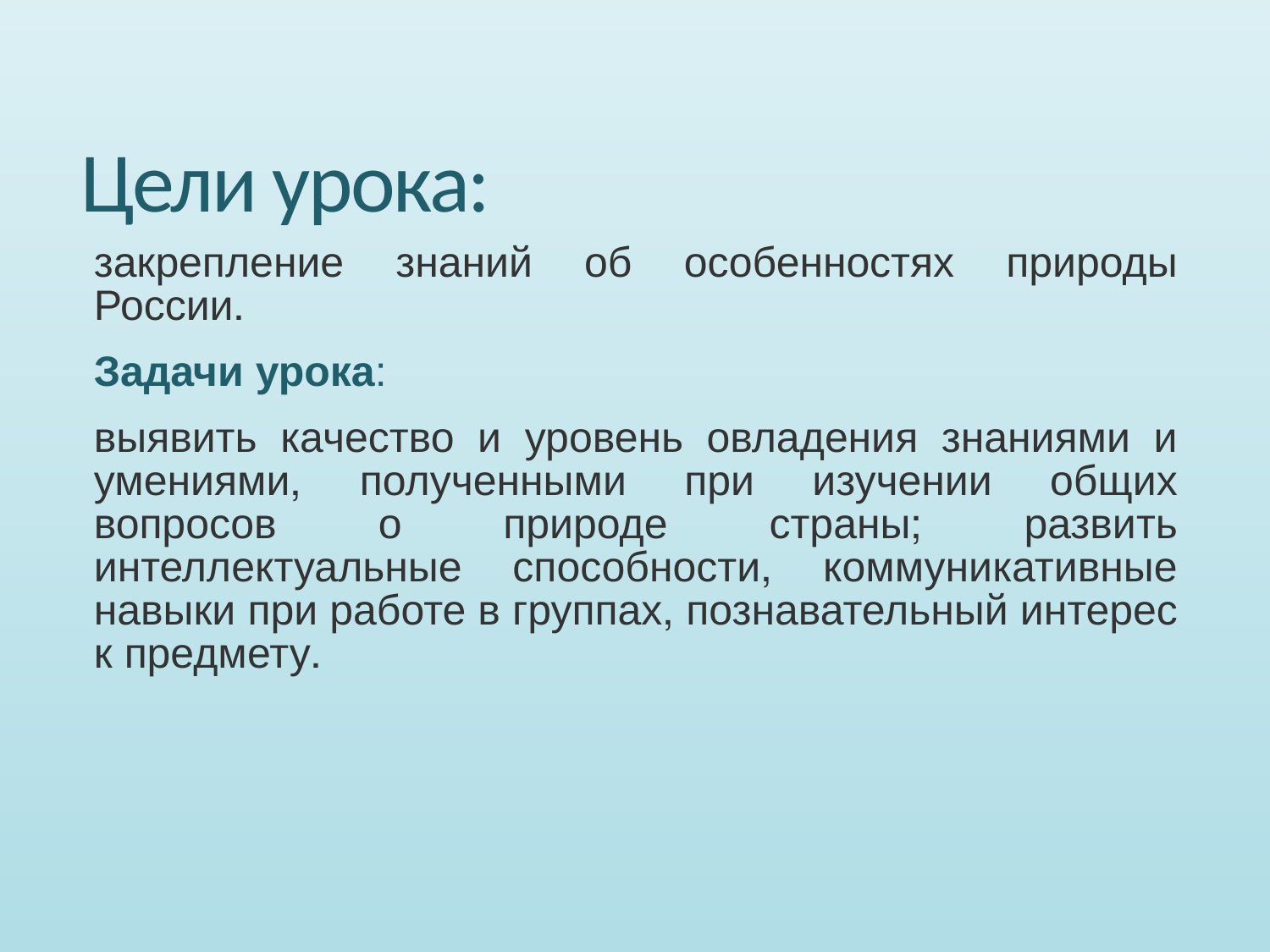

# Цели урока:
закрепление знаний об особенностях природы России.
Задачи урока:
выявить качество и уровень овладения знаниями и умениями, полученными при изучении общих вопросов о природе страны; развить интеллектуальные способности, коммуникативные навыки при работе в группах, познавательный интерес к предмету.